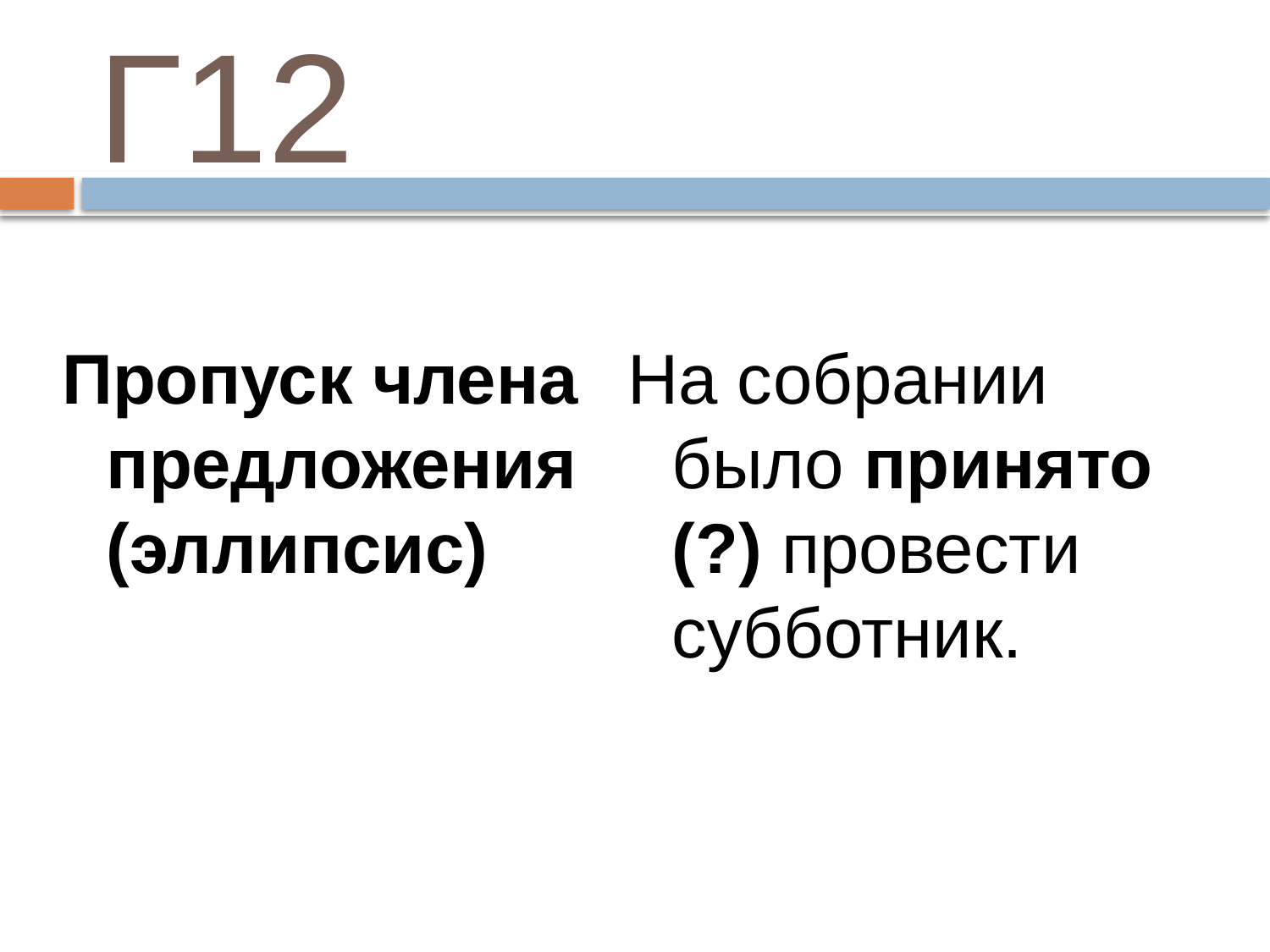

# Г12
Пропуск члена предложения (эллипсис)
На собрании было принято (?) провести субботник.